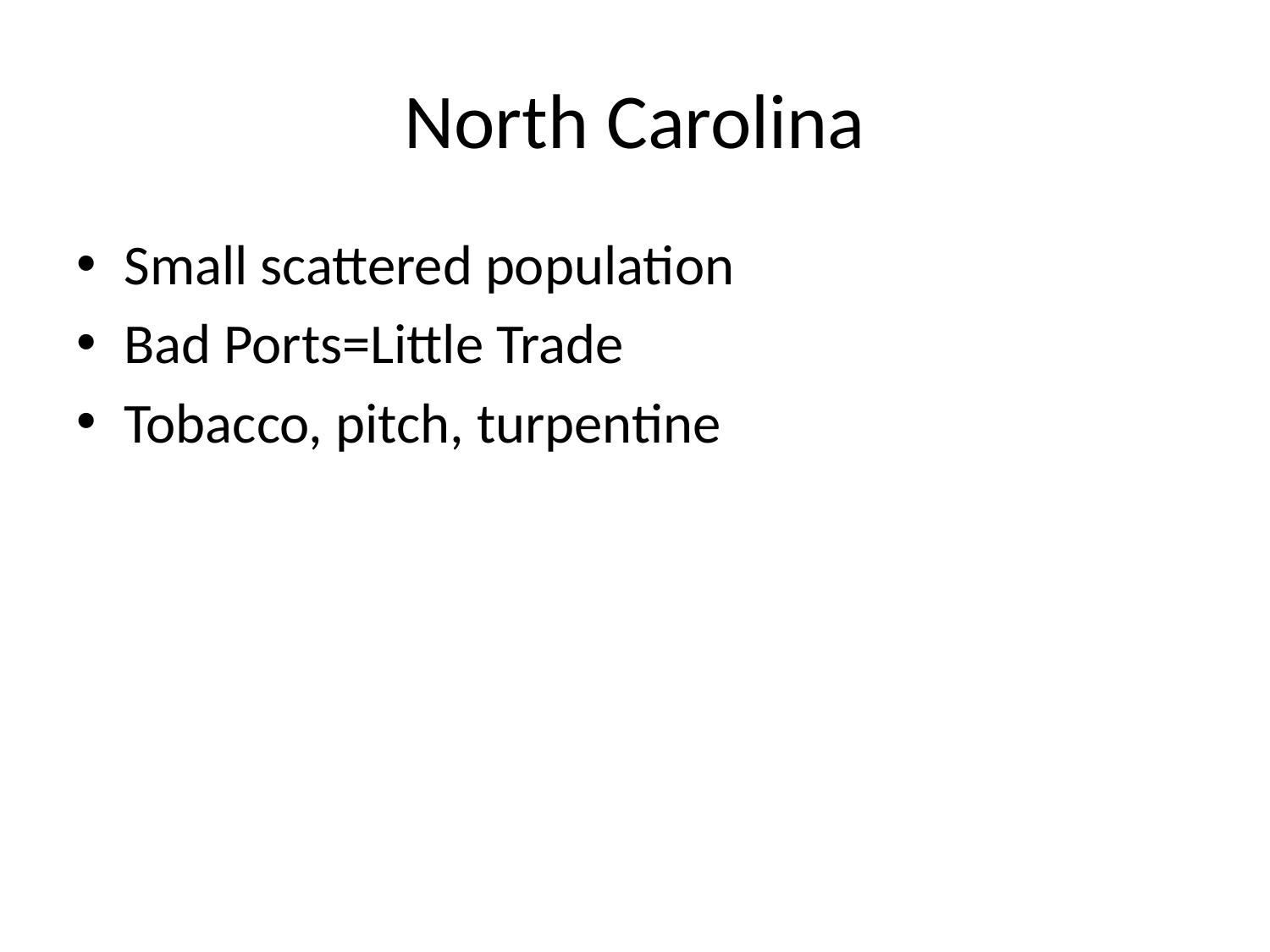

# North Carolina
Small scattered population
Bad Ports=Little Trade
Tobacco, pitch, turpentine